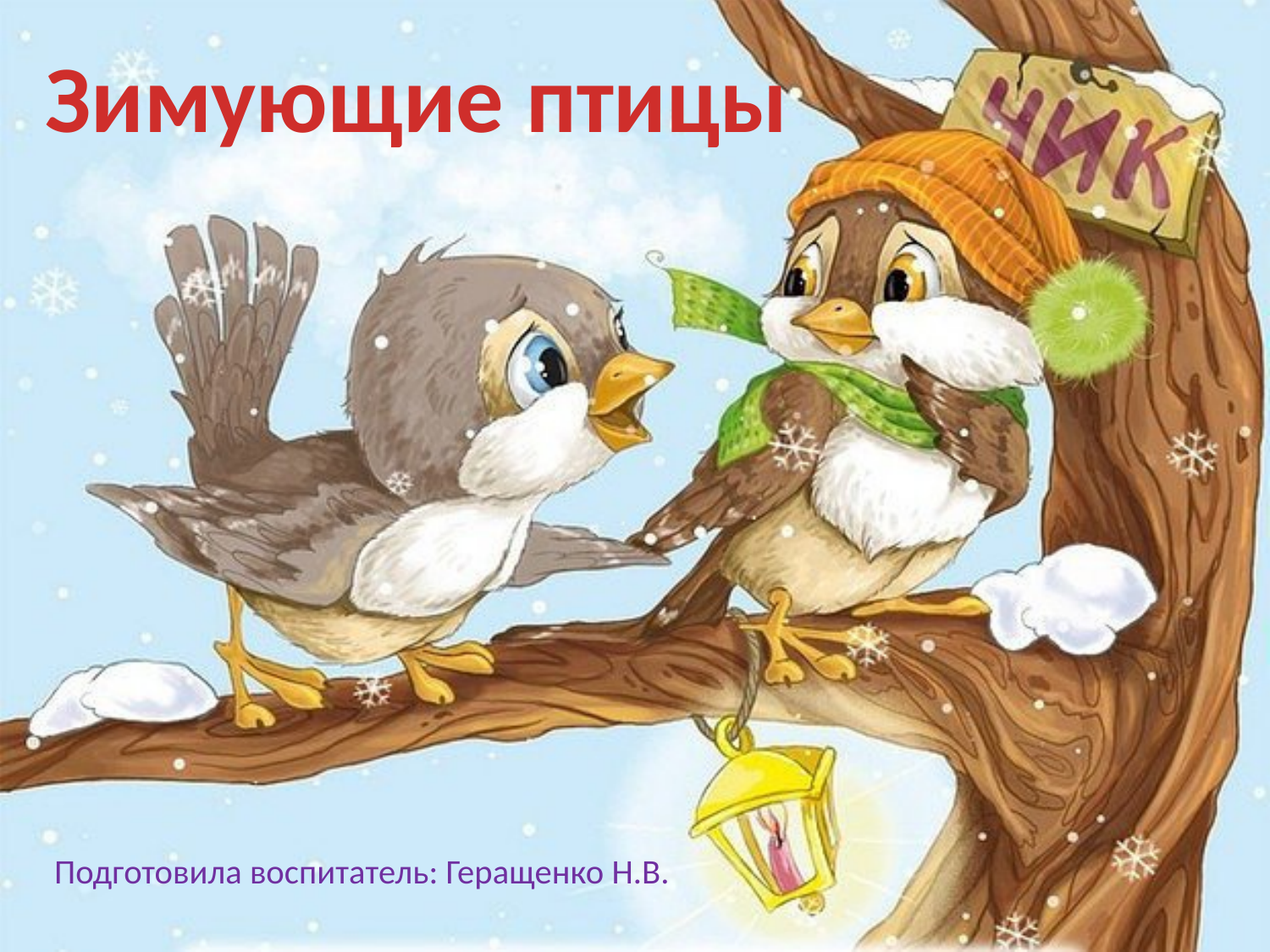

# Зимующие птицы
Подготовила воспитатель: Геращенко Н.В.